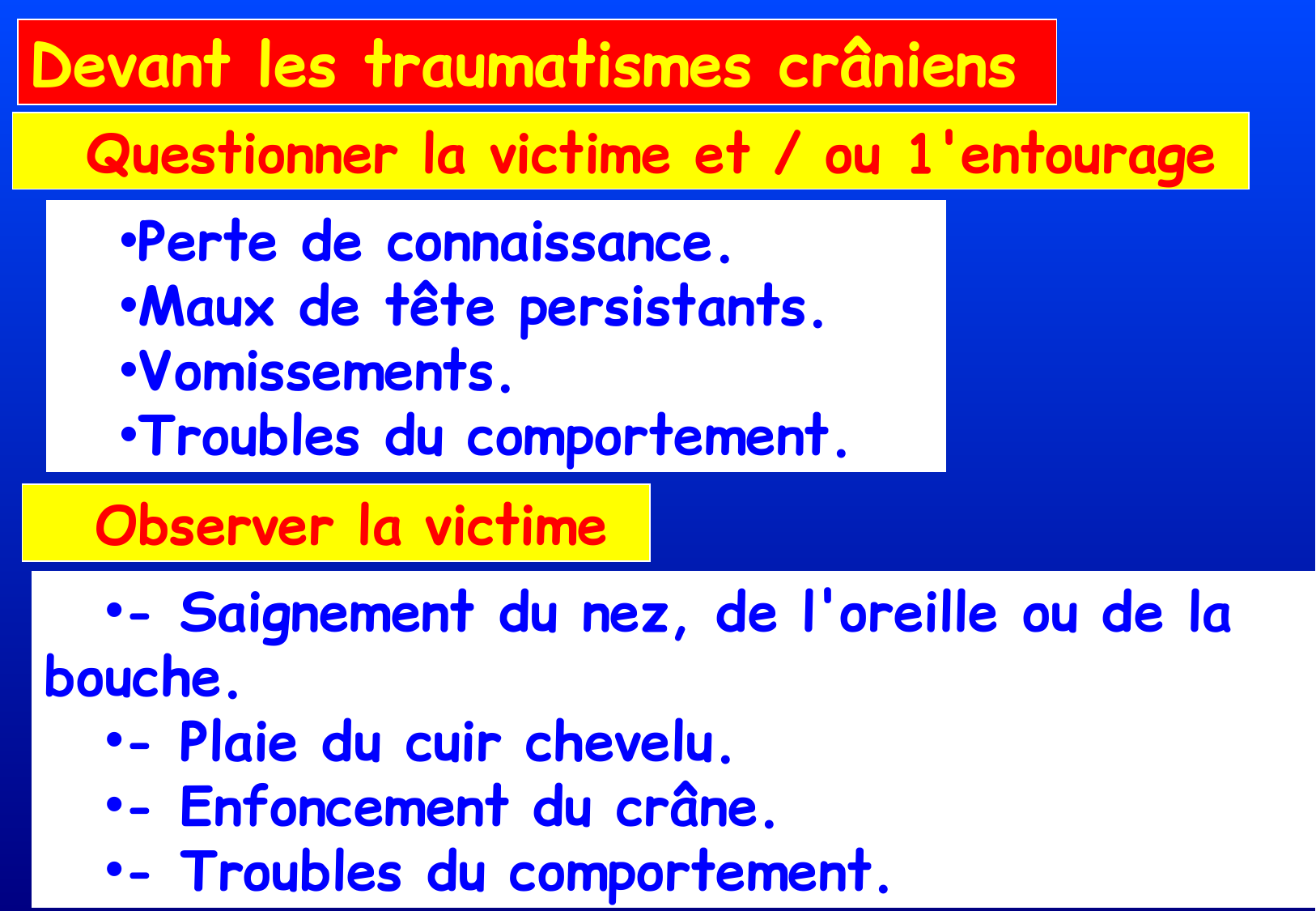

Devant les traumatismes crâniens
Questionner la victime et / ou 1'entourage
Perte de connaissance.
Maux de tête persistants.
Vomissements.
Troubles du comportement.
Observer la victime
- Saignement du nez, de l'oreille ou de la bouche.
- Plaie du cuir chevelu.
- Enfoncement du crâne.
- Troubles du comportement.